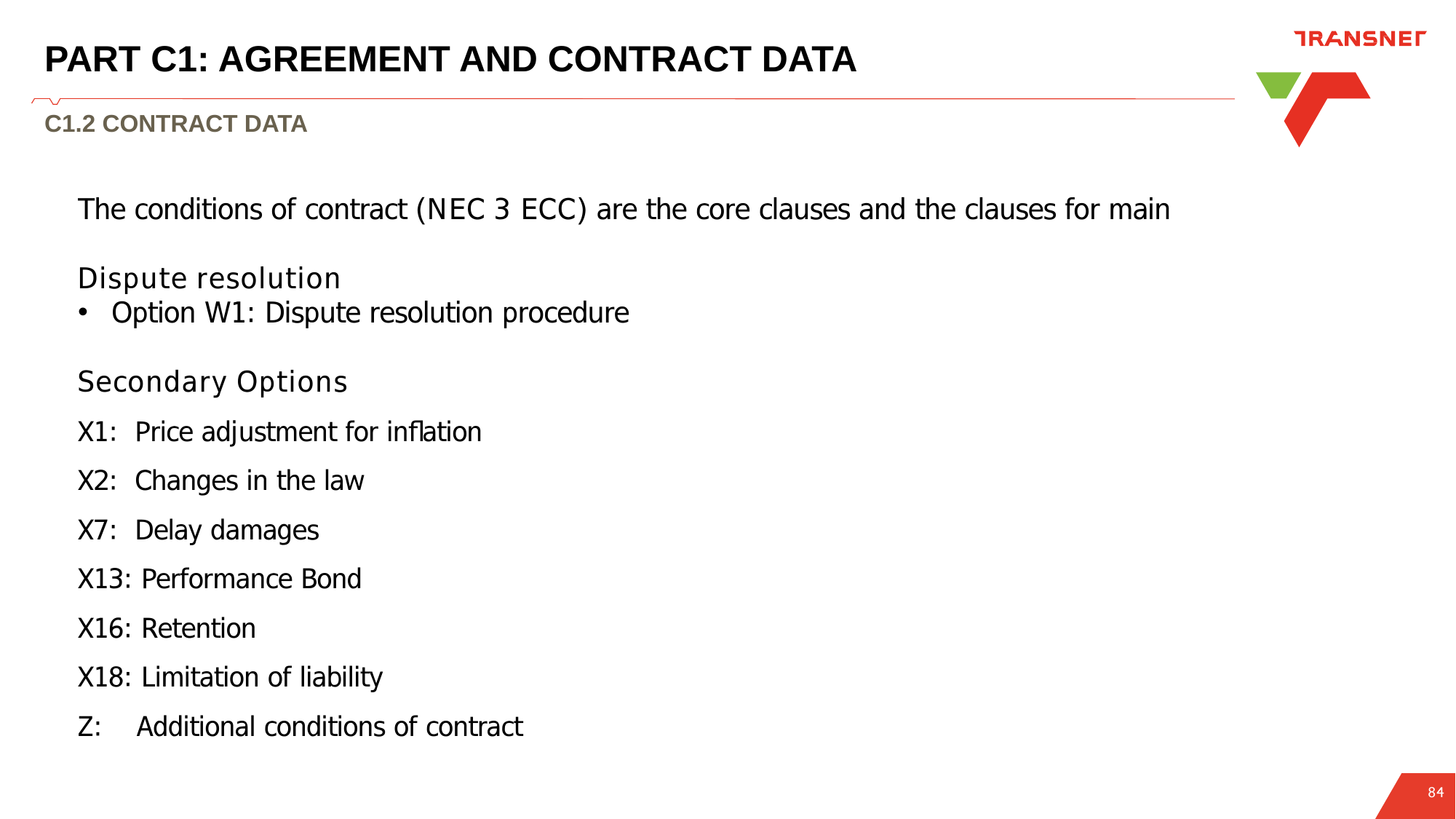

# PART C1: AGREEMENT AND CONTRACT DATA
C1.2 CONTRACT DATA
The conditions of contract (NEC 3 ECC) are the core clauses and the clauses for main

Dispute resolution
Option W1: Dispute resolution procedure

Secondary Options
X1:  Price adjustment for inflation
X2:  Changes in the law
X7:  Delay damages
X13: Performance Bond
X16: Retention
X18: Limitation of liability
Z:    Additional conditions of contract